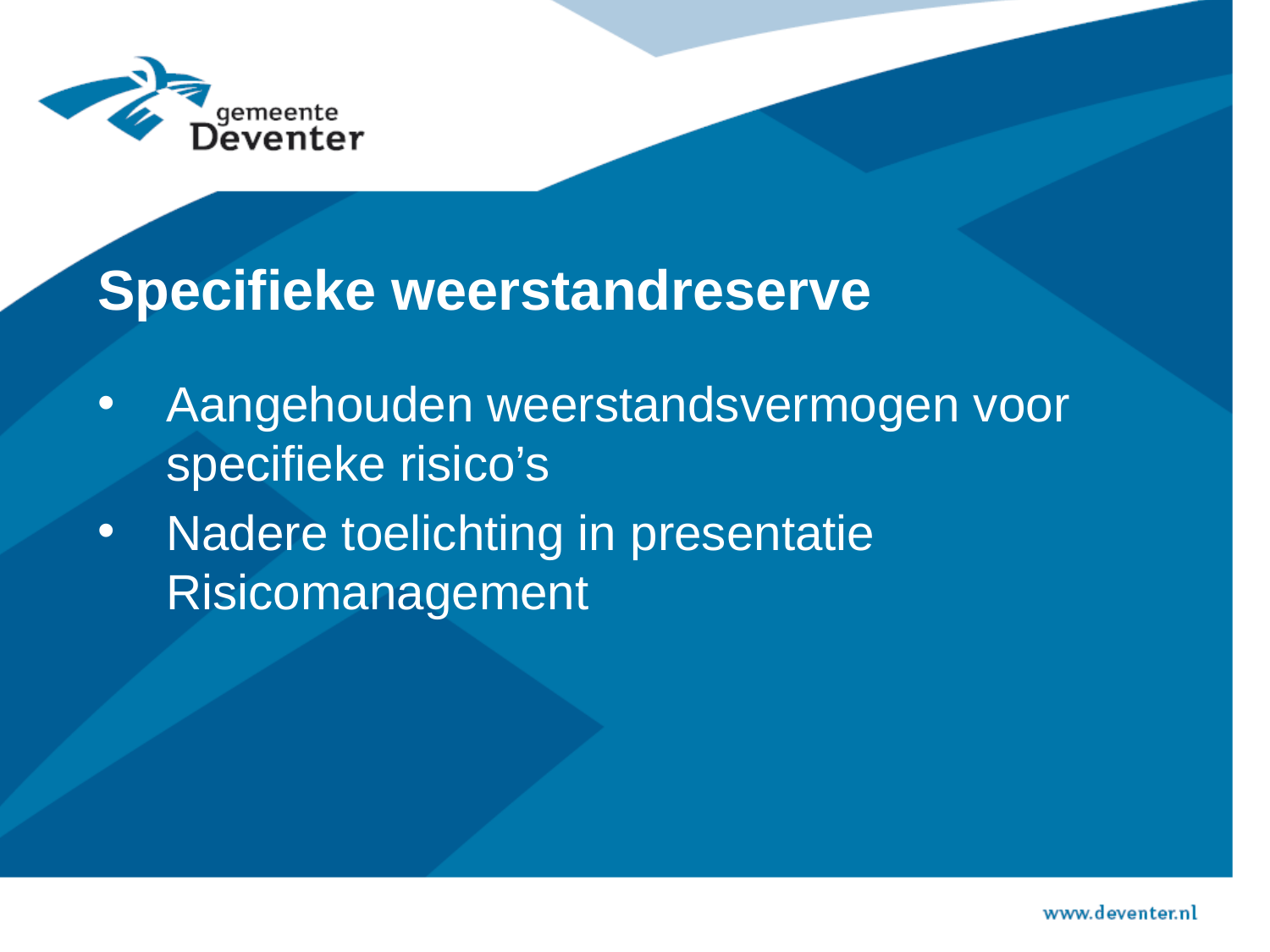

# Specifieke weerstandreserve
Aangehouden weerstandsvermogen voor specifieke risico’s
Nadere toelichting in presentatie Risicomanagement